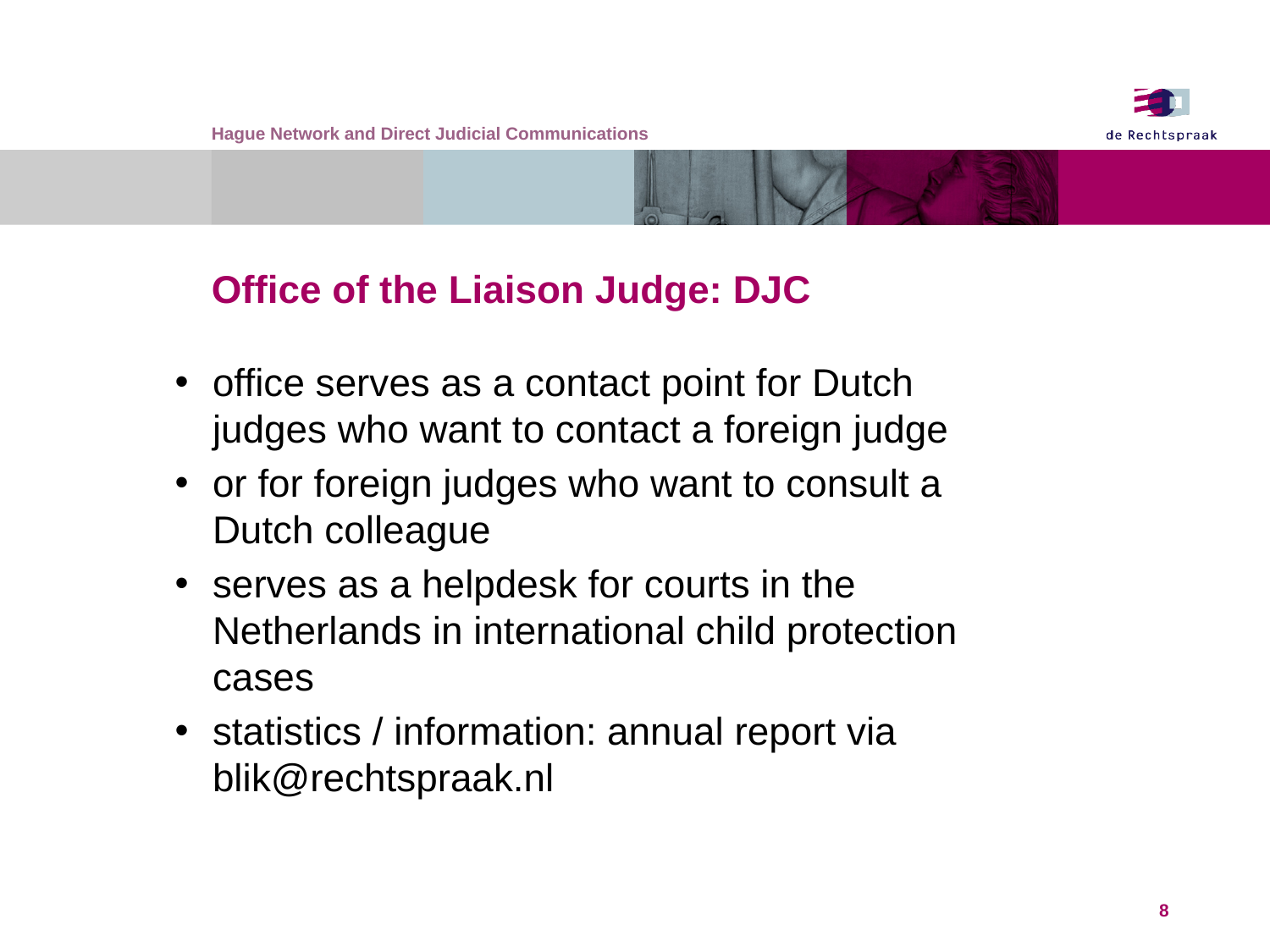

Hague Network and Direct Judicial Communications
# Office of the Liaison Judge: DJC
office serves as a contact point for Dutch judges who want to contact a foreign judge
or for foreign judges who want to consult a Dutch colleague
serves as a helpdesk for courts in the Netherlands in international child protection cases
statistics / information: annual report via blik@rechtspraak.nl
8